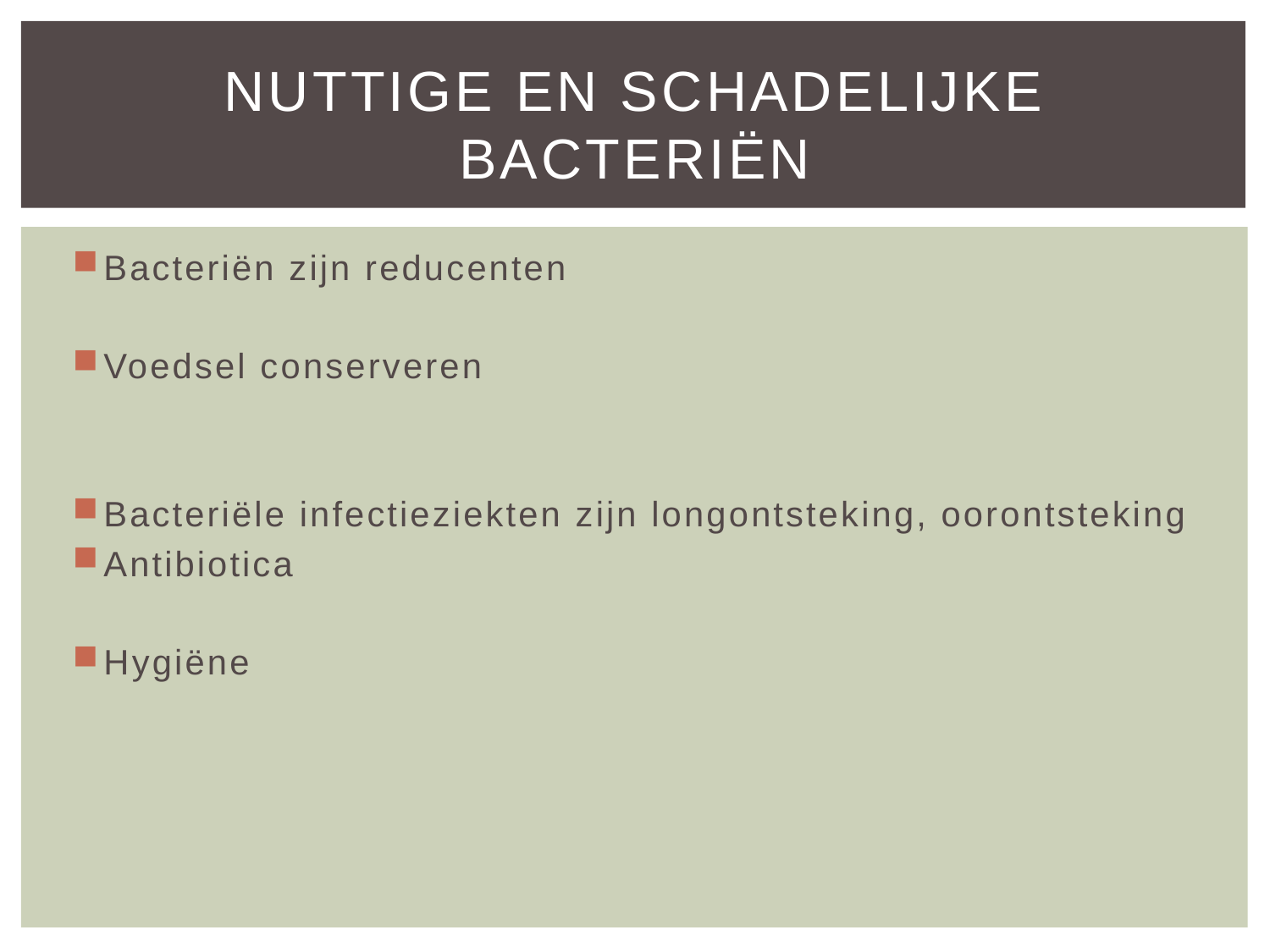

# Nuttige en schadelijke bacteriën
Bacteriën zijn reducenten

Voedsel conserveren

Bacteriële infectieziekten zijn longontsteking, oorontsteking
Antibiotica

Hygiëne